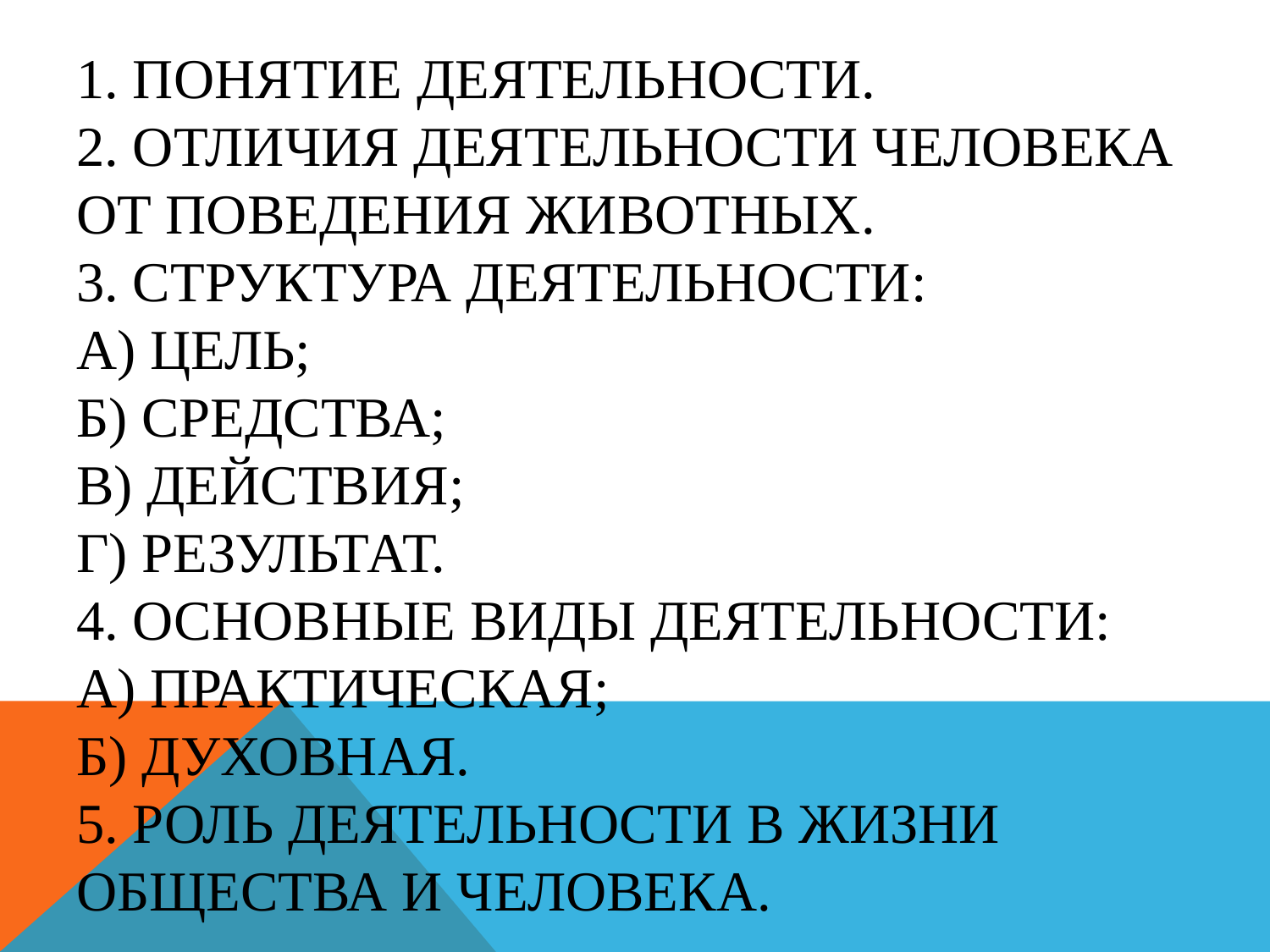

# 1. Понятие деятельности. 2. Отличия деятельности человека от поведения животных. 3. Структура деятельности: а) цель; б) средства; в) действия; г) результат. 4. Основные виды деятельности: а) практическая; б) духовная. 5. Роль деятельности в жизни общества и человека.